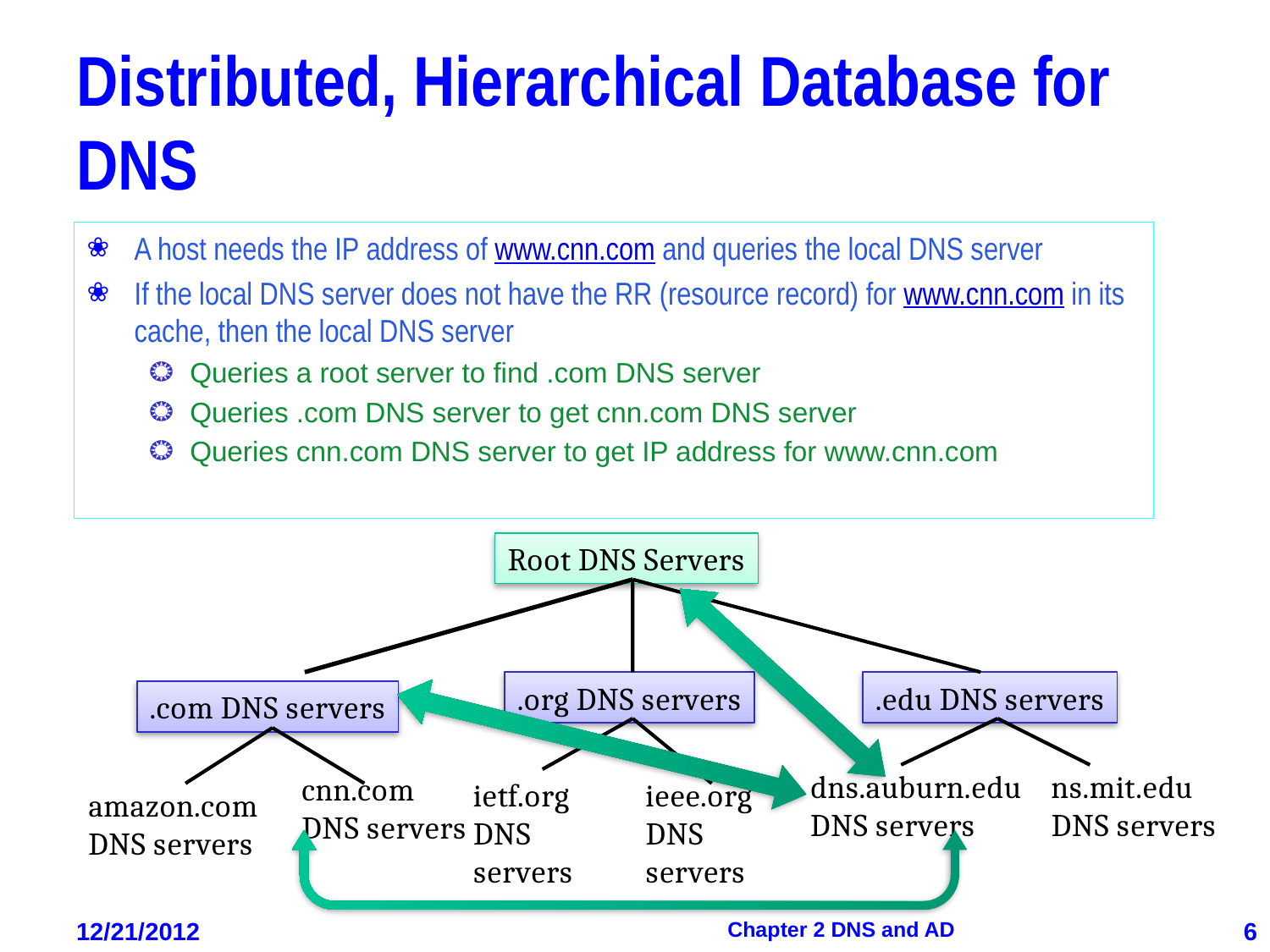

# Distributed, Hierarchical Database for DNS
A host needs the IP address of www.cnn.com and queries the local DNS server
If the local DNS server does not have the RR (resource record) for www.cnn.com in its cache, then the local DNS server
Queries a root server to find .com DNS server
Queries .com DNS server to get cnn.com DNS server
Queries cnn.com DNS server to get IP address for www.cnn.com

Root DNS Servers

.org DNS servers
.edu DNS servers
.com DNS servers

dns.auburn.edu
DNS servers
ns.mit.edu
DNS servers
cnn.com
DNS servers
ietf.org
DNS servers
ieee.org
DNS servers
amazon.com
DNS servers
12/21/2012
Chapter 2 DNS and AD
6